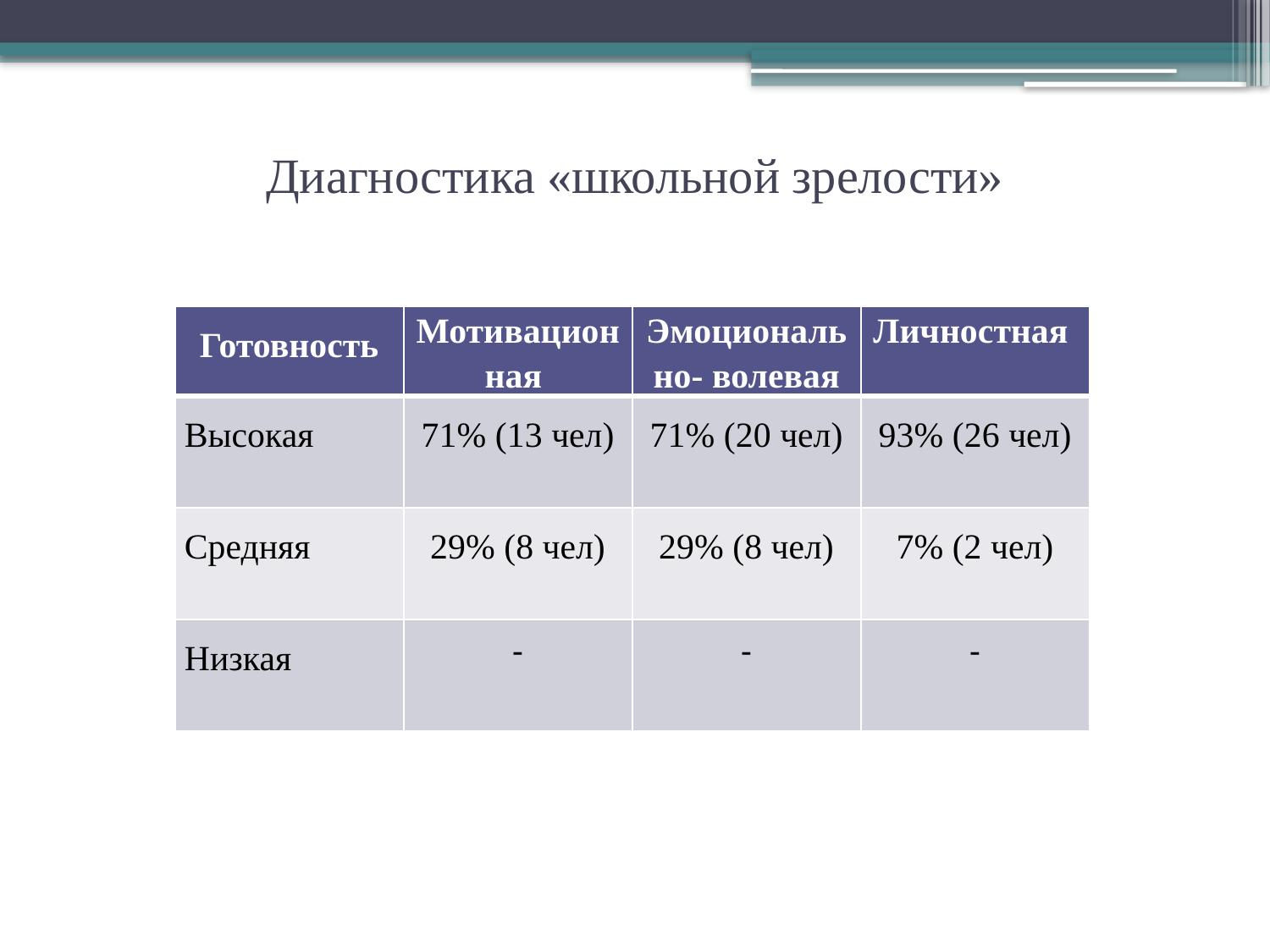

# Диагностика «школьной зрелости»
| Готовность | Мотивационная | Эмоционально- волевая | Личностная |
| --- | --- | --- | --- |
| Высокая | 71% (13 чел) | 71% (20 чел) | 93% (26 чел) |
| Средняя | 29% (8 чел) | 29% (8 чел) | 7% (2 чел) |
| Низкая | - | - | - |